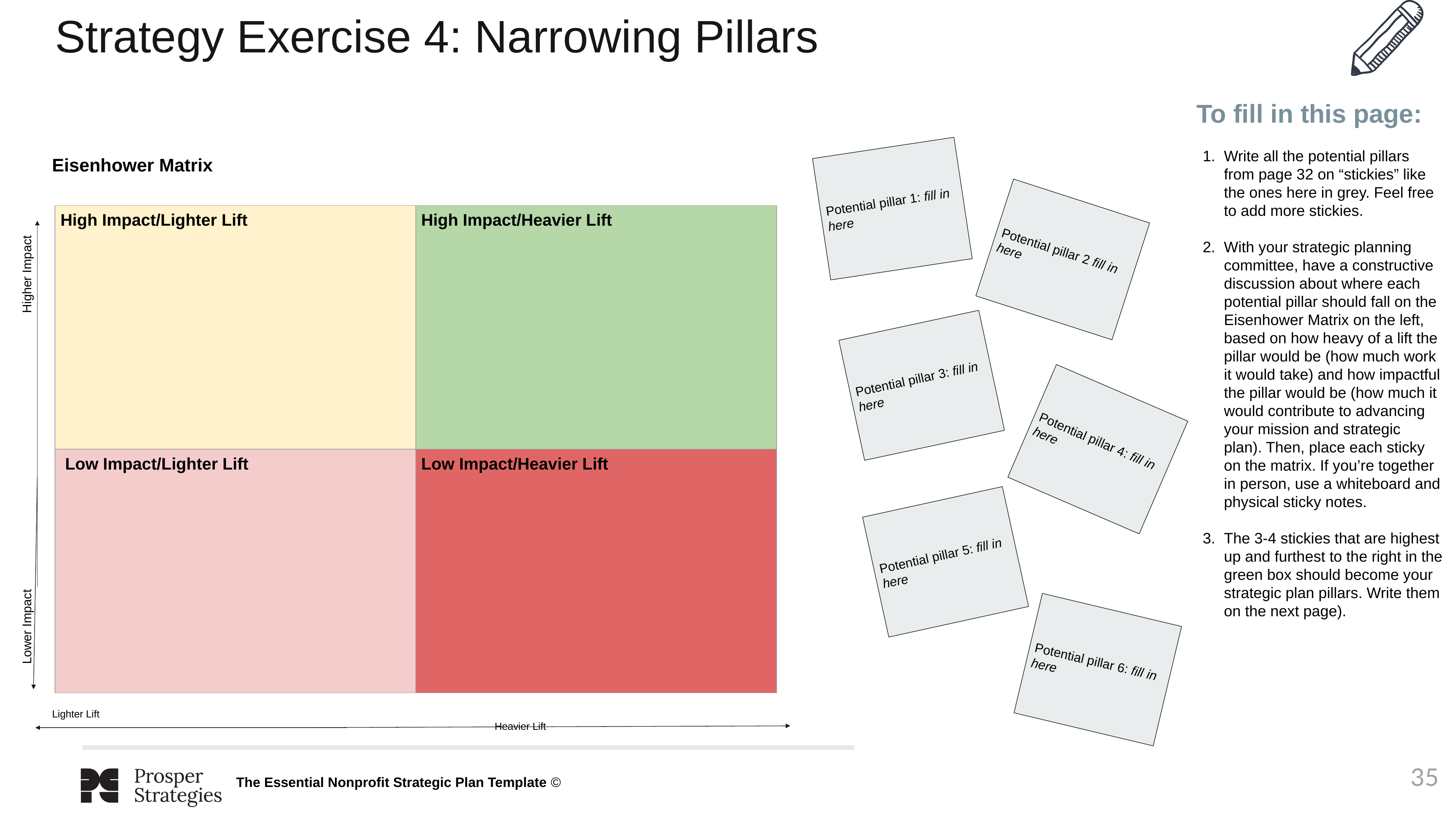

Strategy Exercise 4: Narrowing Pillars

To fill in this page:

Write all the potential pillars from page 32 on “stickies” like the ones here in grey. Feel free to add more stickies.
With your strategic planning committee, have a constructive discussion about where each potential pillar should fall on the Eisenhower Matrix on the left, based on how heavy of a lift the pillar would be (how much work it would take) and how impactful the pillar would be (how much it would contribute to advancing your mission and strategic plan). Then, place each sticky on the matrix. If you’re together in person, use a whiteboard and physical sticky notes.
The 3-4 stickies that are highest up and furthest to the right in the green box should become your strategic plan pillars. Write them on the next page).
Potential pillar 1: fill in here
Eisenhower Matrix
Potential pillar 2 fill in here
| High Impact/Lighter Lift | High Impact/Heavier Lift |
| --- | --- |
| Low Impact/Lighter Lift | Low Impact/Heavier Lift |
Higher Impact
Potential pillar 3: fill in here
Potential pillar 4: fill in here
Potential pillar 5: fill in here
Lower Impact
Potential pillar 6: fill in here
Lighter Lift							                        		                  										  Heavier Lift
35